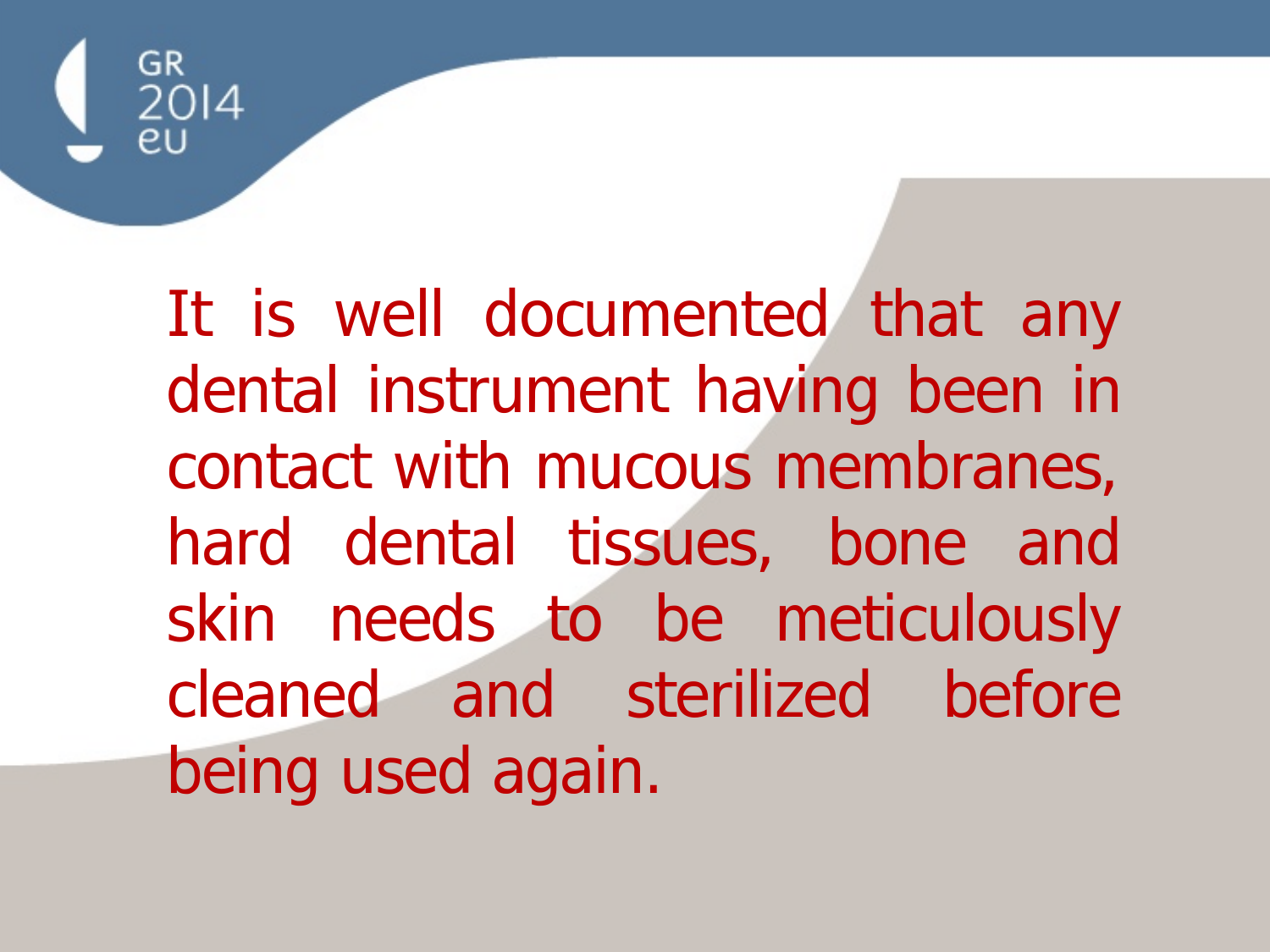

It is well documented that any dental instrument having been in contact with mucous membranes, hard dental tissues, bone and skin needs to be meticulously cleaned and sterilized before being used again.